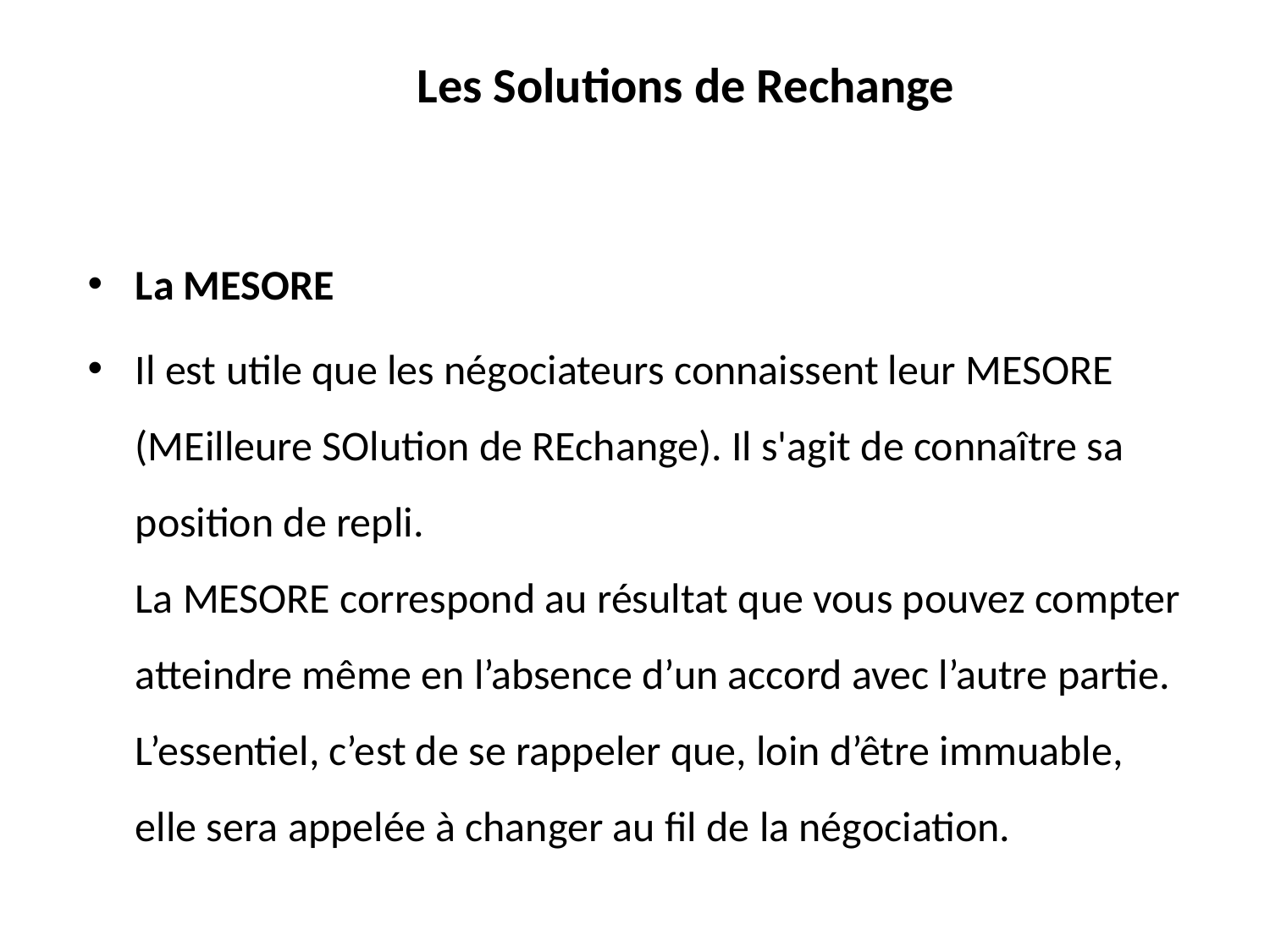

# Les Solutions de Rechange
La MESORE
Il est utile que les négociateurs connaissent leur MESORE (MEilleure SOlution de REchange). Il s'agit de connaître sa position de repli.
La MESORE correspond au résultat que vous pouvez compter atteindre même en l’absence d’un accord avec l’autre partie. L’essentiel, c’est de se rappeler que, loin d’être immuable, elle sera appelée à changer au fil de la négociation.